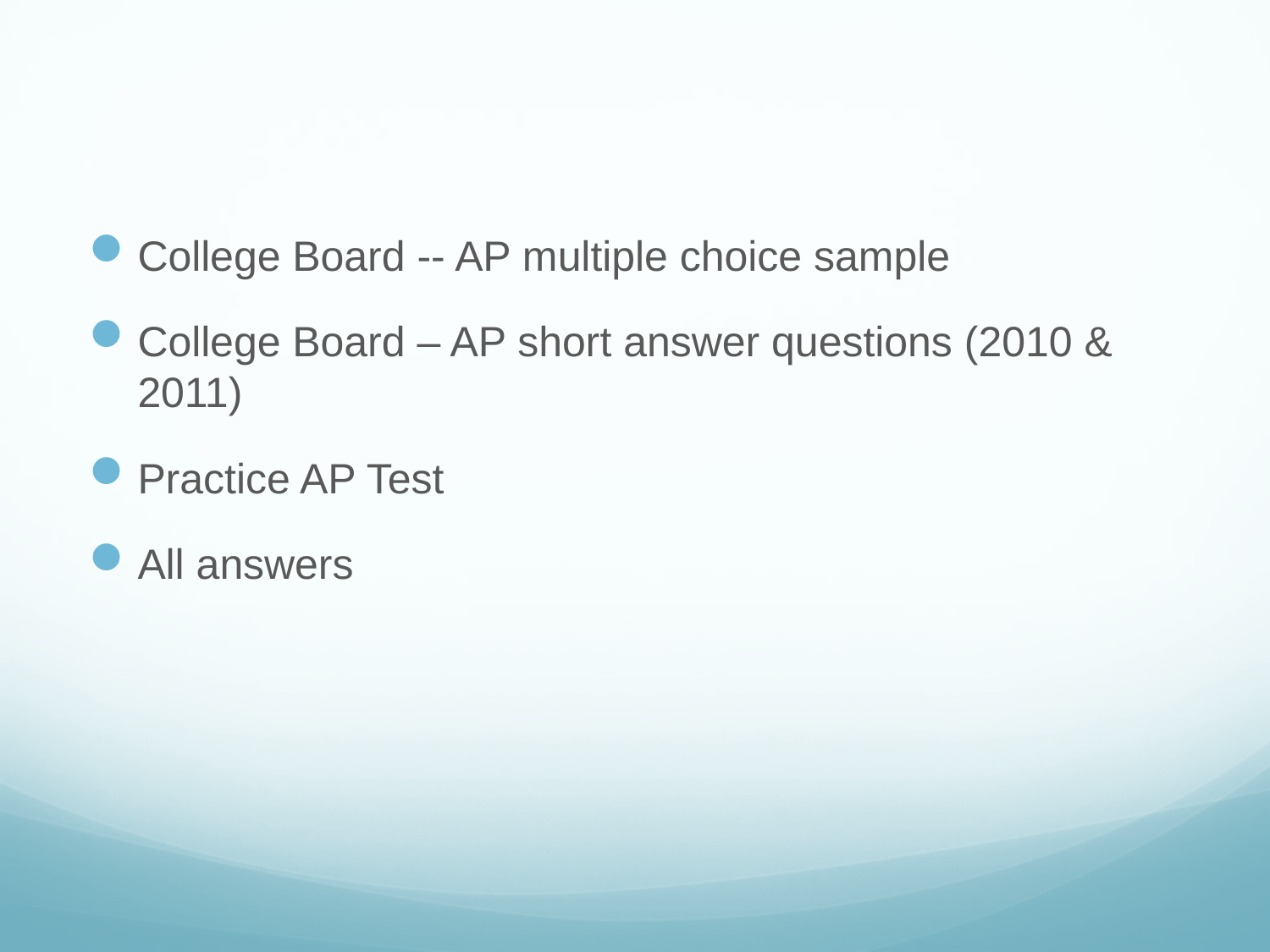

#
College Board -- AP multiple choice sample
College Board – AP short answer questions (2010 & 2011)
Practice AP Test
All answers